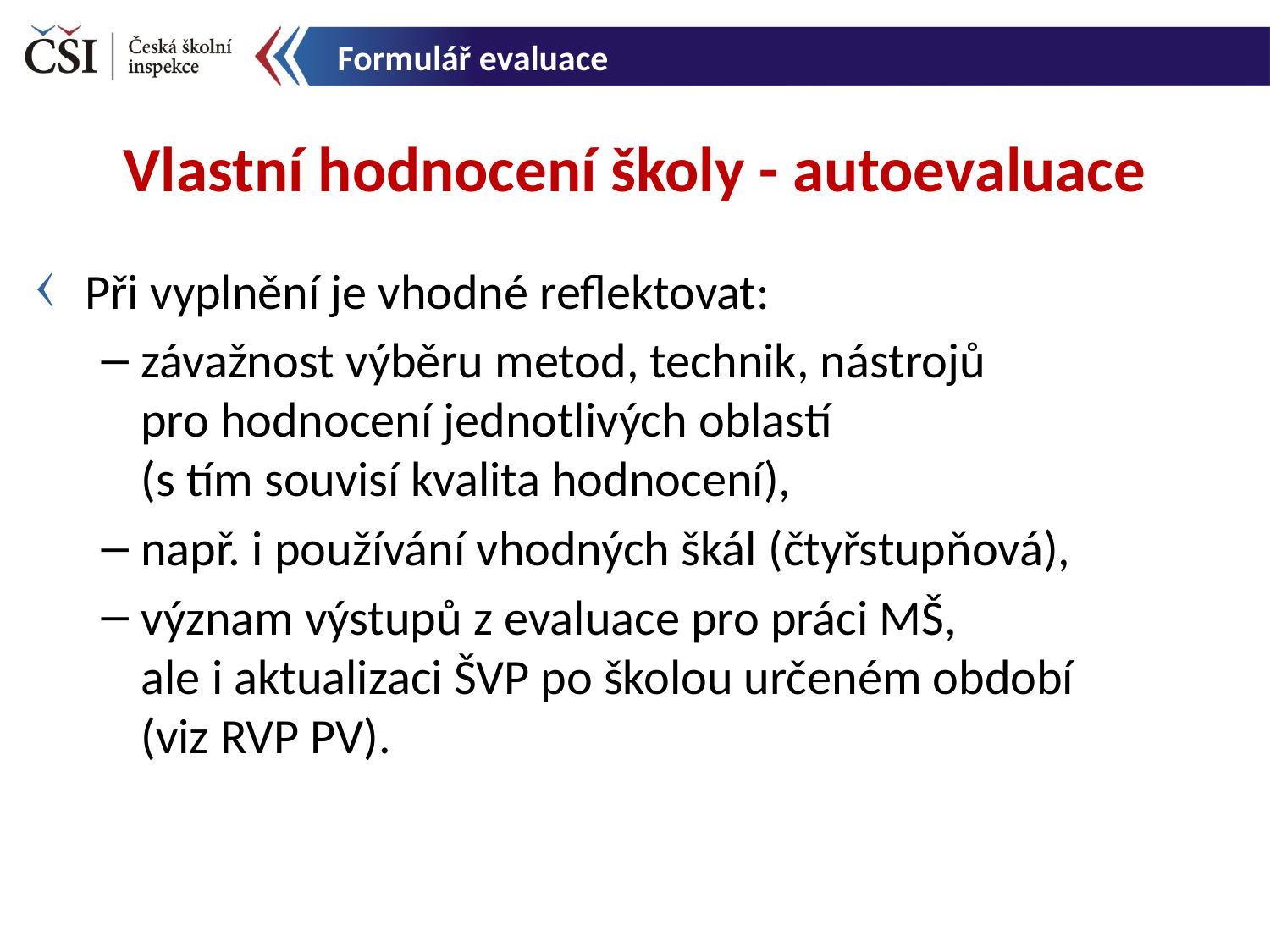

Formulář evaluace
Vlastní hodnocení školy - autoevaluace
Při vyplnění je vhodné reflektovat:
závažnost výběru metod, technik, nástrojů
pro hodnocení jednotlivých oblastí
(s tím souvisí kvalita hodnocení),
např. i používání vhodných škál (čtyřstupňová),
význam výstupů z evaluace pro práci MŠ,
ale i aktualizaci ŠVP po školou určeném období
(viz RVP PV).